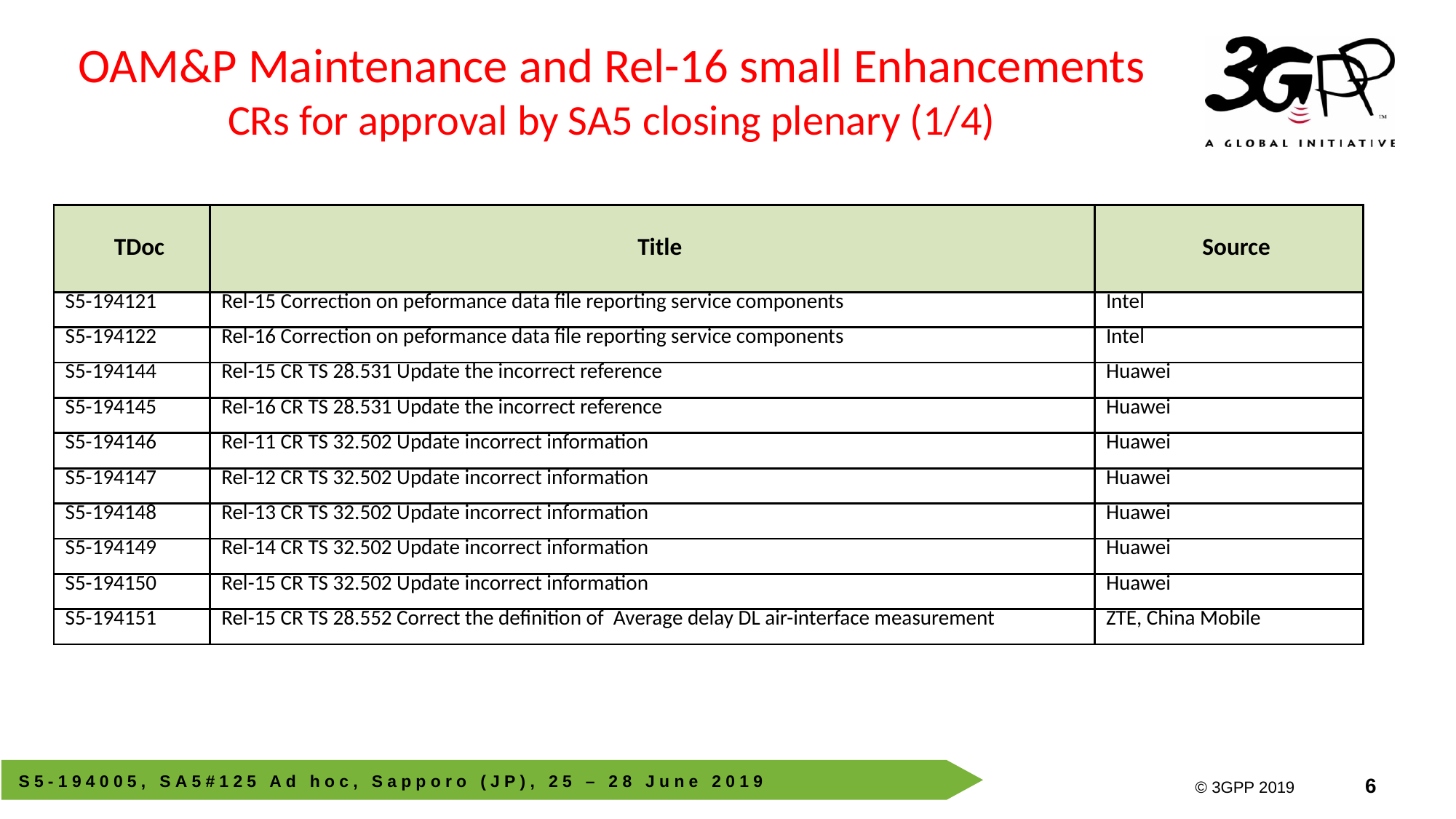

OAM&P Maintenance and Rel-16 small Enhancements
CRs for approval by SA5 closing plenary (1/4)
| TDoc | Title | Source |
| --- | --- | --- |
| S5-194121 | Rel-15 Correction on peformance data file reporting service components | Intel |
| S5-194122 | Rel-16 Correction on peformance data file reporting service components | Intel |
| S5-194144 | Rel-15 CR TS 28.531 Update the incorrect reference | Huawei |
| S5-194145 | Rel-16 CR TS 28.531 Update the incorrect reference | Huawei |
| S5-194146 | Rel-11 CR TS 32.502 Update incorrect information | Huawei |
| S5-194147 | Rel-12 CR TS 32.502 Update incorrect information | Huawei |
| S5-194148 | Rel-13 CR TS 32.502 Update incorrect information | Huawei |
| S5-194149 | Rel-14 CR TS 32.502 Update incorrect information | Huawei |
| S5-194150 | Rel-15 CR TS 32.502 Update incorrect information | Huawei |
| S5-194151 | Rel-15 CR TS 28.552 Correct the definition of Average delay DL air-interface measurement | ZTE, China Mobile |